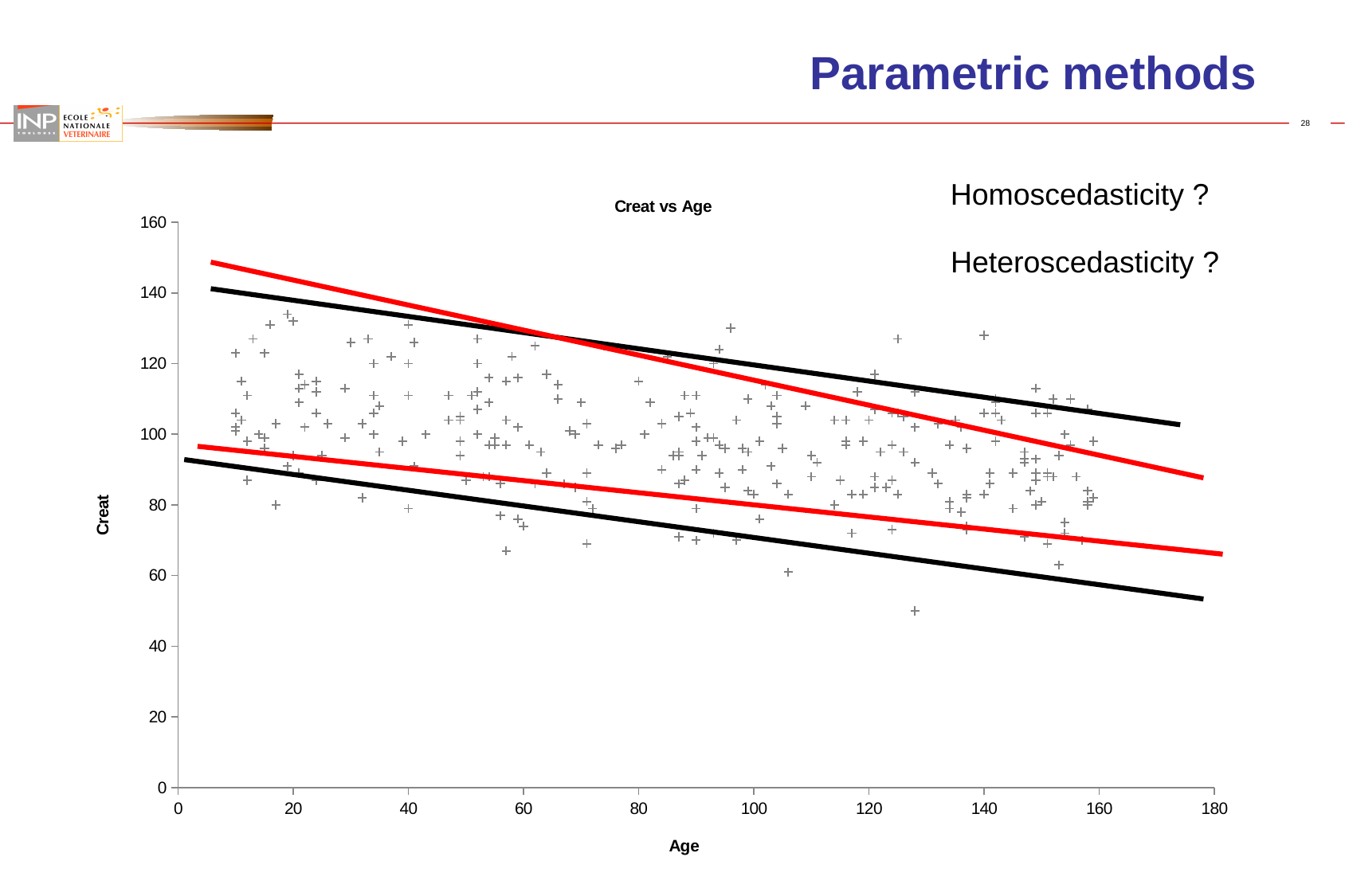

# Parametric methods
Homoscedasticity ?

### Chart: Creat vs Age

| Category |  |
|---|---|
Heteroscedasticity ?